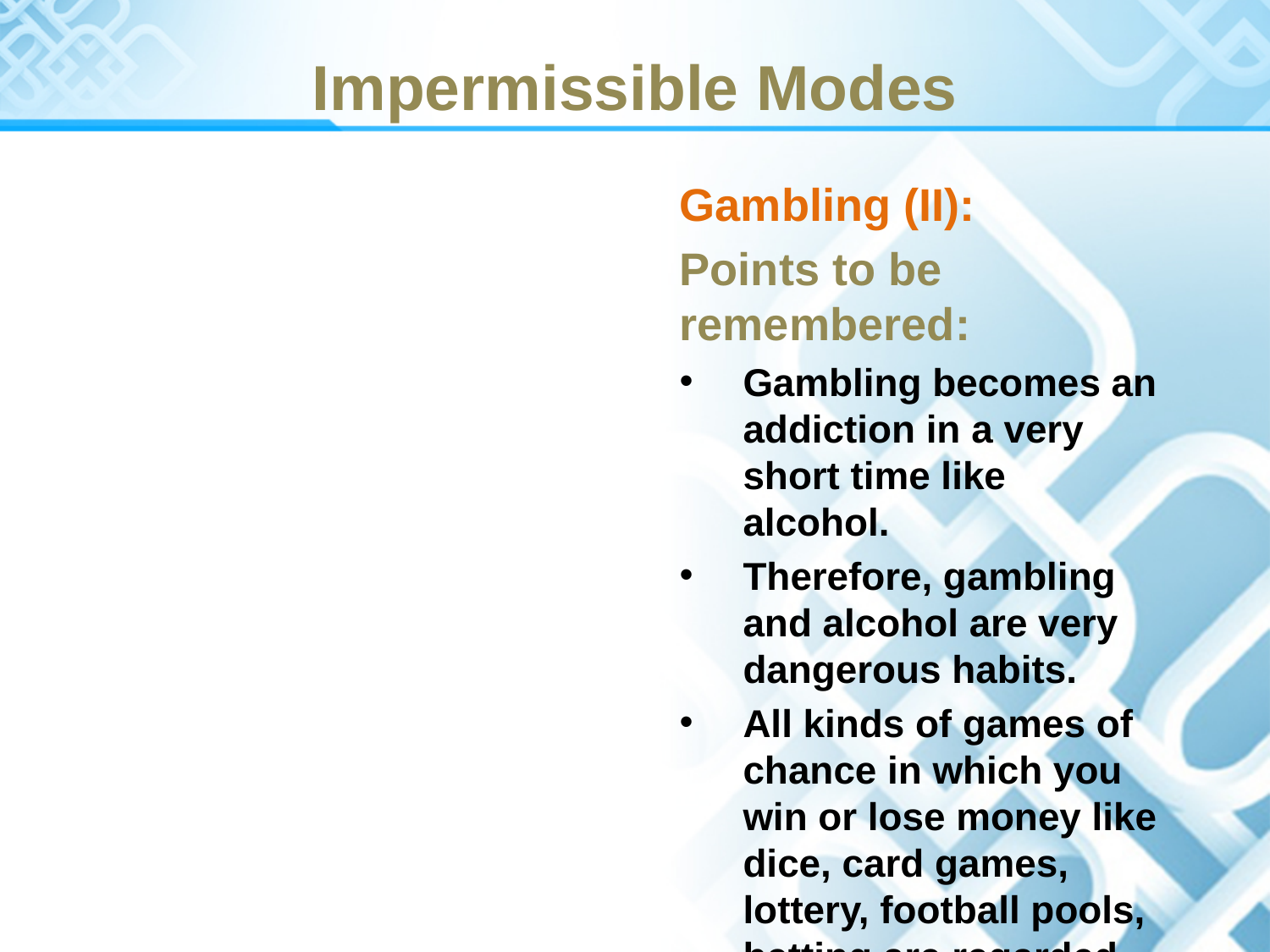

Impermissible Modes
Gambling (II):
Points to be remembered:
Gambling becomes an addiction in a very short time like alcohol.
Therefore, gambling and alcohol are very dangerous habits.
All kinds of games of chance in which you win or lose money like dice, card games, lottery, football pools, betting are regarded as gambling.